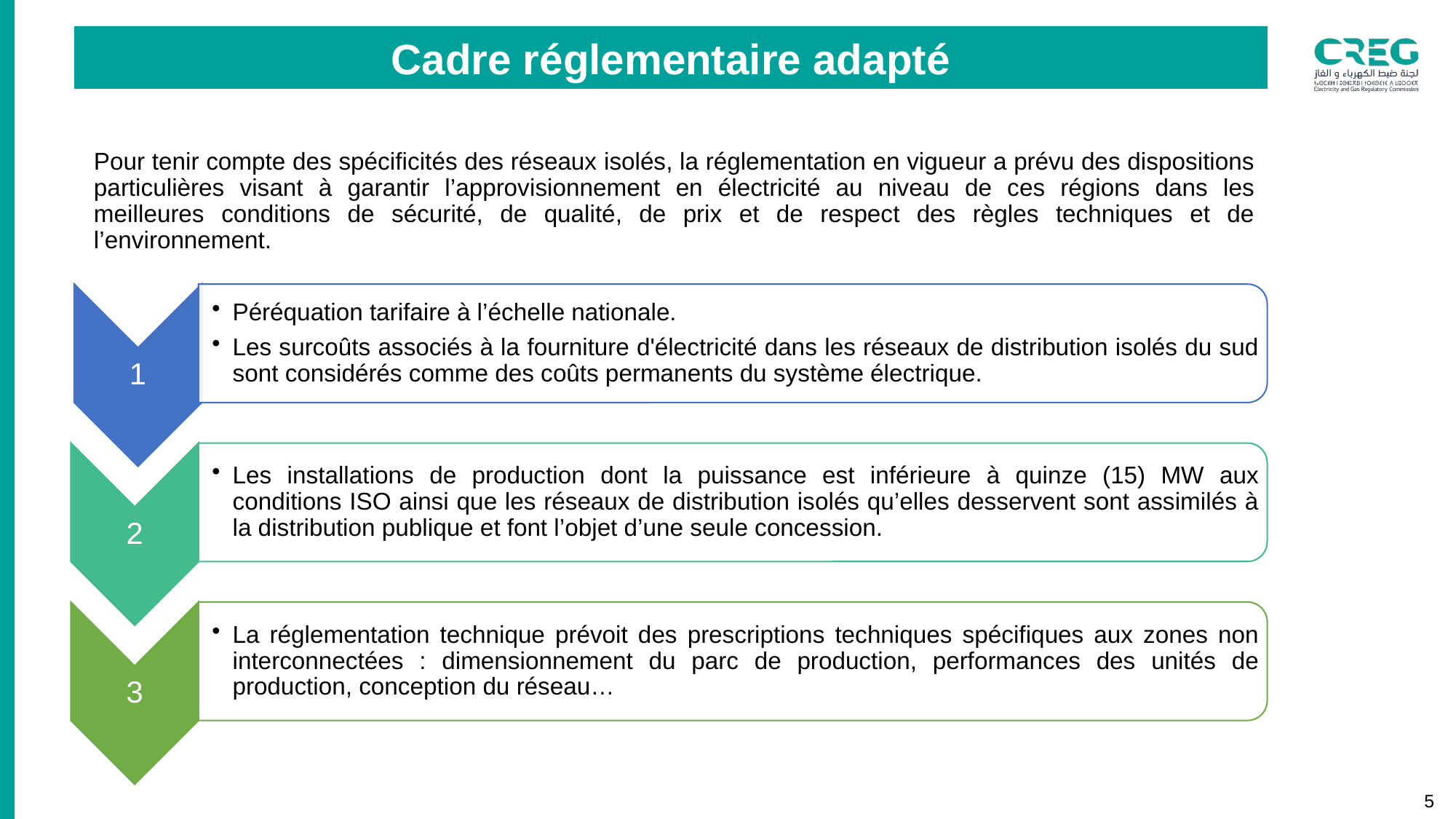

Cadre réglementaire adapté
Pour tenir compte des spécificités des réseaux isolés, la réglementation en vigueur a prévu des dispositions particulières visant à garantir l’approvisionnement en électricité au niveau de ces régions dans les meilleures conditions de sécurité, de qualité, de prix et de respect des règles techniques et de l’environnement.
1
Péréquation tarifaire à l’échelle nationale.
Les surcoûts associés à la fourniture d'électricité dans les réseaux de distribution isolés du sud sont considérés comme des coûts permanents du système électrique.
2
Les installations de production dont la puissance est inférieure à quinze (15) MW aux conditions ISO ainsi que les réseaux de distribution isolés qu’elles desservent sont assimilés à la distribution publique et font l’objet d’une seule concession.
3
La réglementation technique prévoit des prescriptions techniques spécifiques aux zones non interconnectées : dimensionnement du parc de production, performances des unités de production, conception du réseau…
5